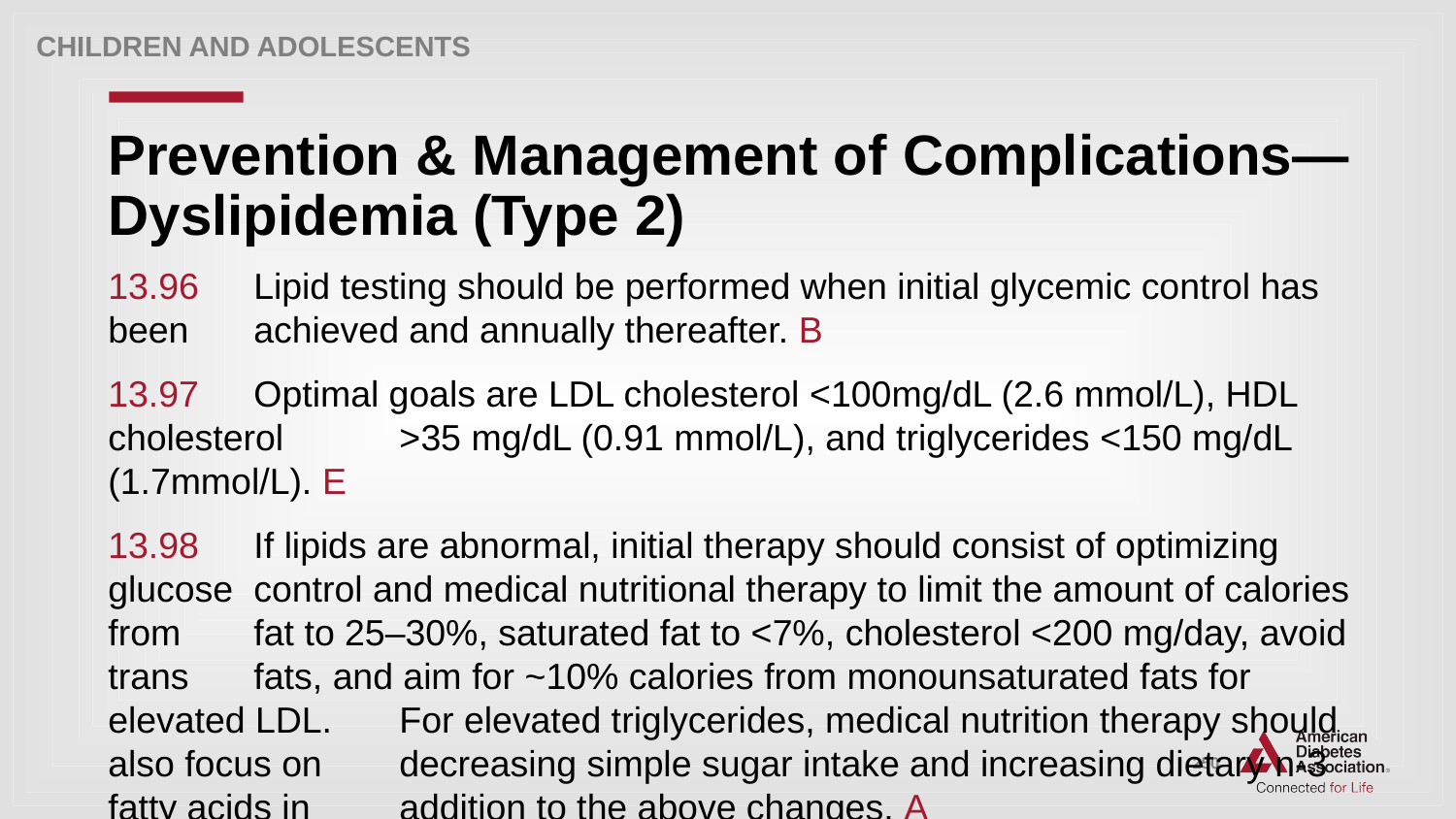

Children and adolescents
# Prevention & Management of Complications—Dyslipidemia (Type 2)
13.96 	Lipid testing should be performed when initial glycemic control has been 	achieved and annually thereafter. B
13.97 	Optimal goals are LDL cholesterol <100mg/dL (2.6 mmol/L), HDL cholesterol 	>35 mg/dL (0.91 mmol/L), and triglycerides <150 mg/dL (1.7mmol/L). E
13.98 	If lipids are abnormal, initial therapy should consist of optimizing glucose 	control and medical nutritional therapy to limit the amount of calories from 	fat to 25–30%, saturated fat to <7%, cholesterol <200 mg/day, avoid trans 	fats, and aim for ~10% calories from monounsaturated fats for elevated LDL. 	For elevated triglycerides, medical nutrition therapy should also focus on 	decreasing simple sugar intake and increasing dietary n-3 fatty acids in 	addition to the above changes. A